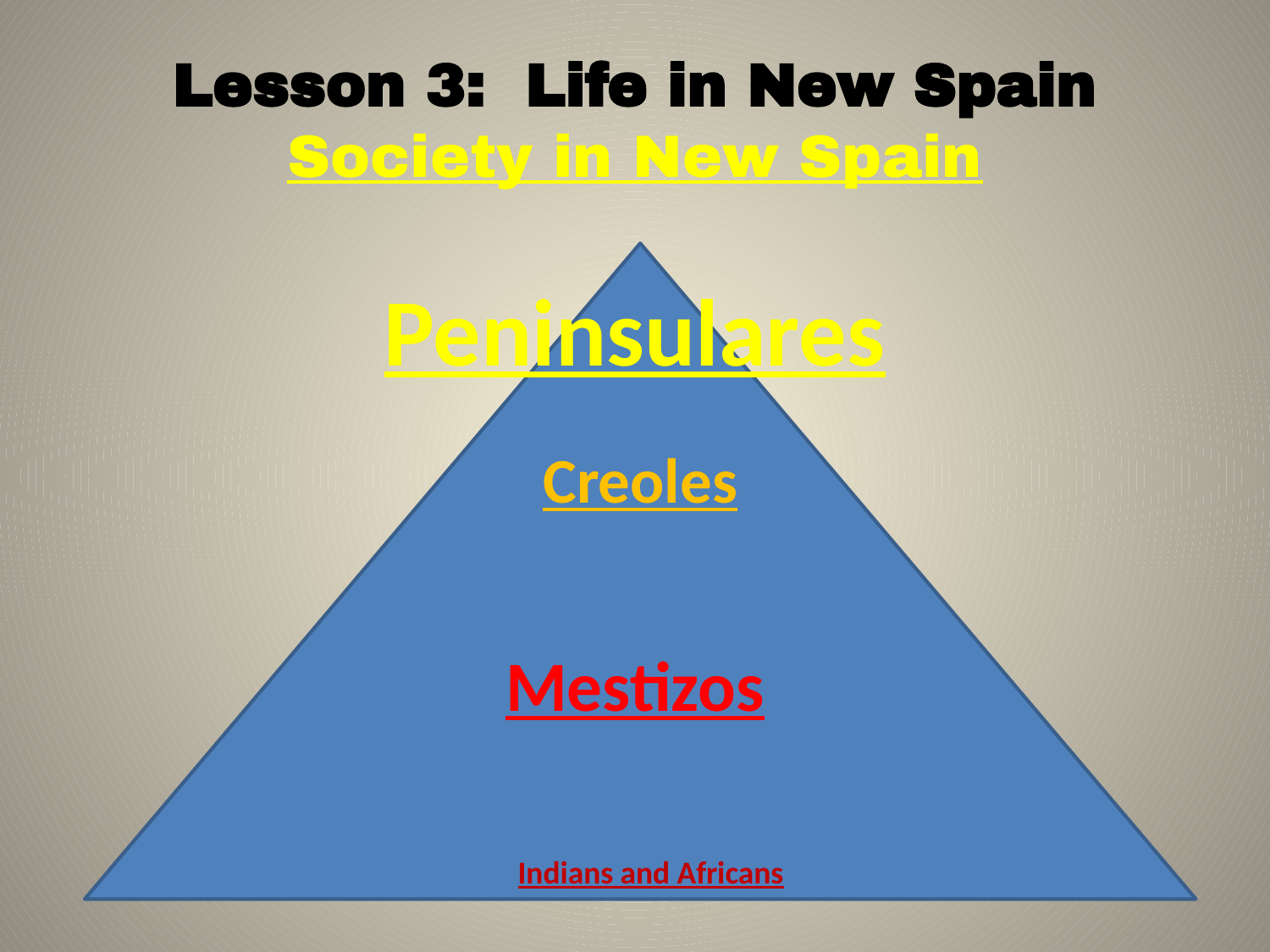

# Lesson 3:  Life in New Spain Society in New Spain

Peninsulares
Creoles
Mestizos
Indians and Africans